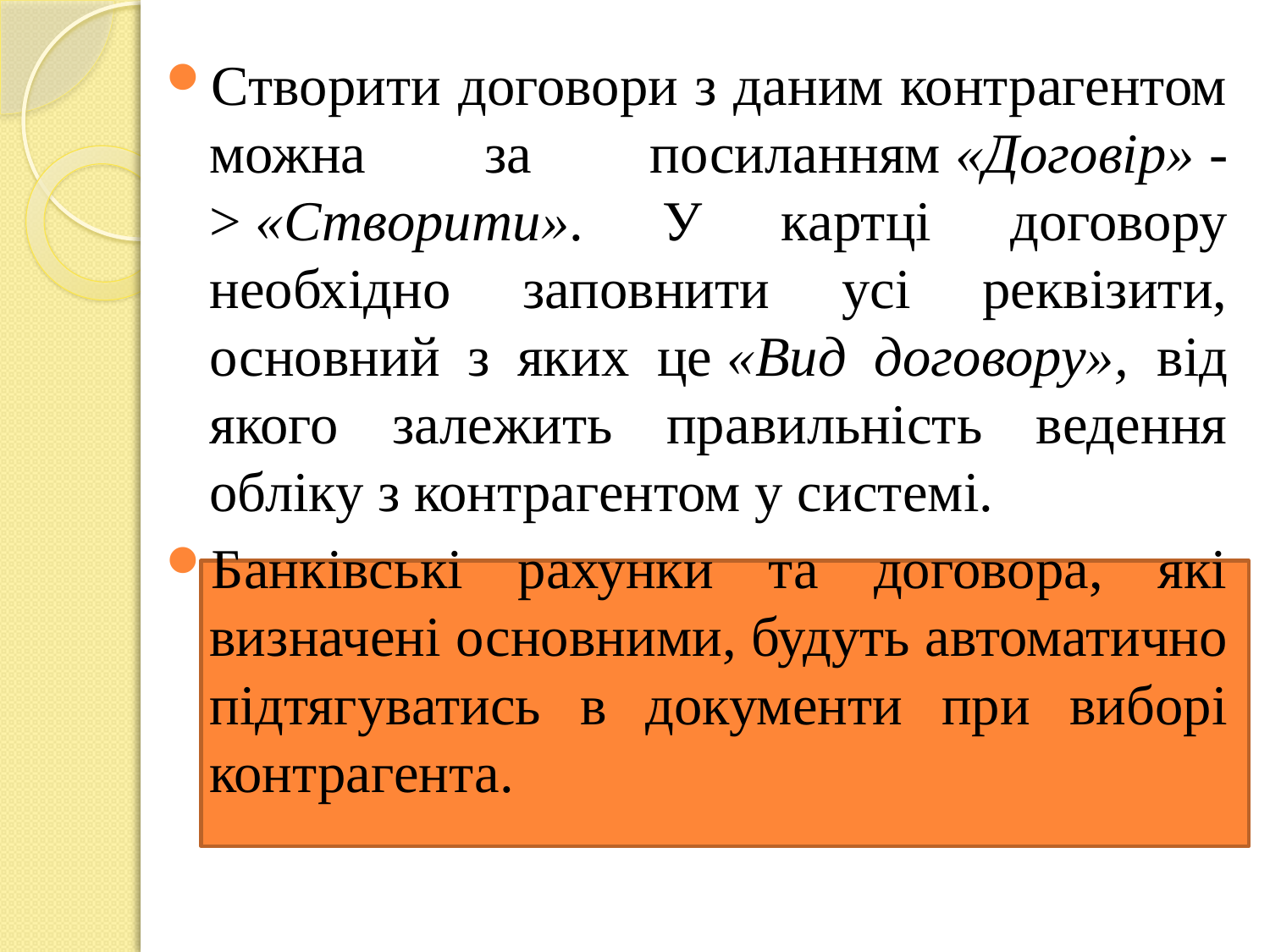

Створити договори з даним контрагентом можна за посиланням «Договір» -> «Створити». У картці договору необхідно заповнити усі реквізити, основний з яких це «Вид договору»,  від якого залежить правильність ведення обліку з контрагентом у системі.
Банківські рахунки та договора, які визначені основними, будуть автоматично підтягуватись в документи при виборі контрагента.